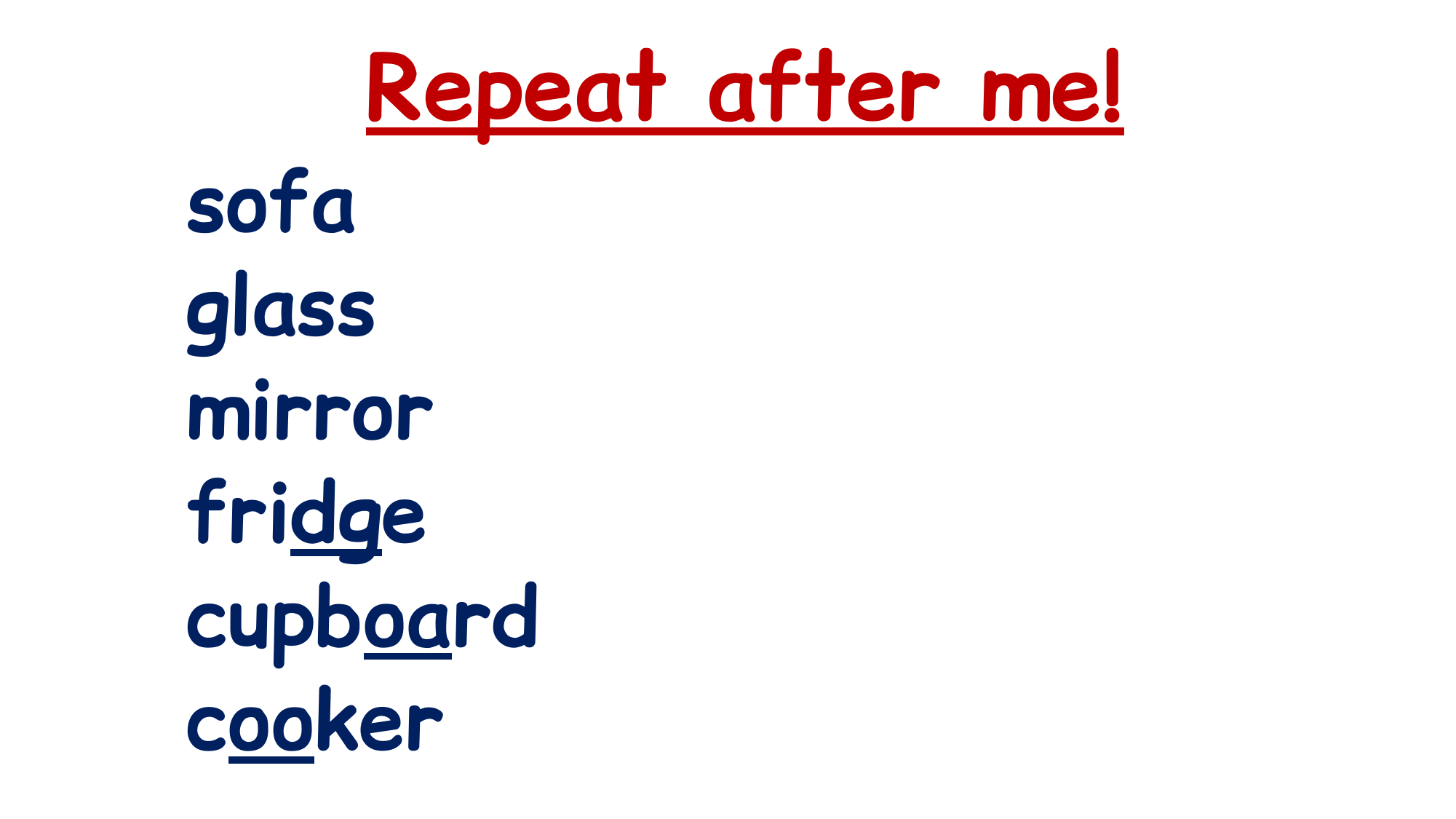

# Repeat after me!
sofa
glass
mirror
fridge
cupboard
cooker